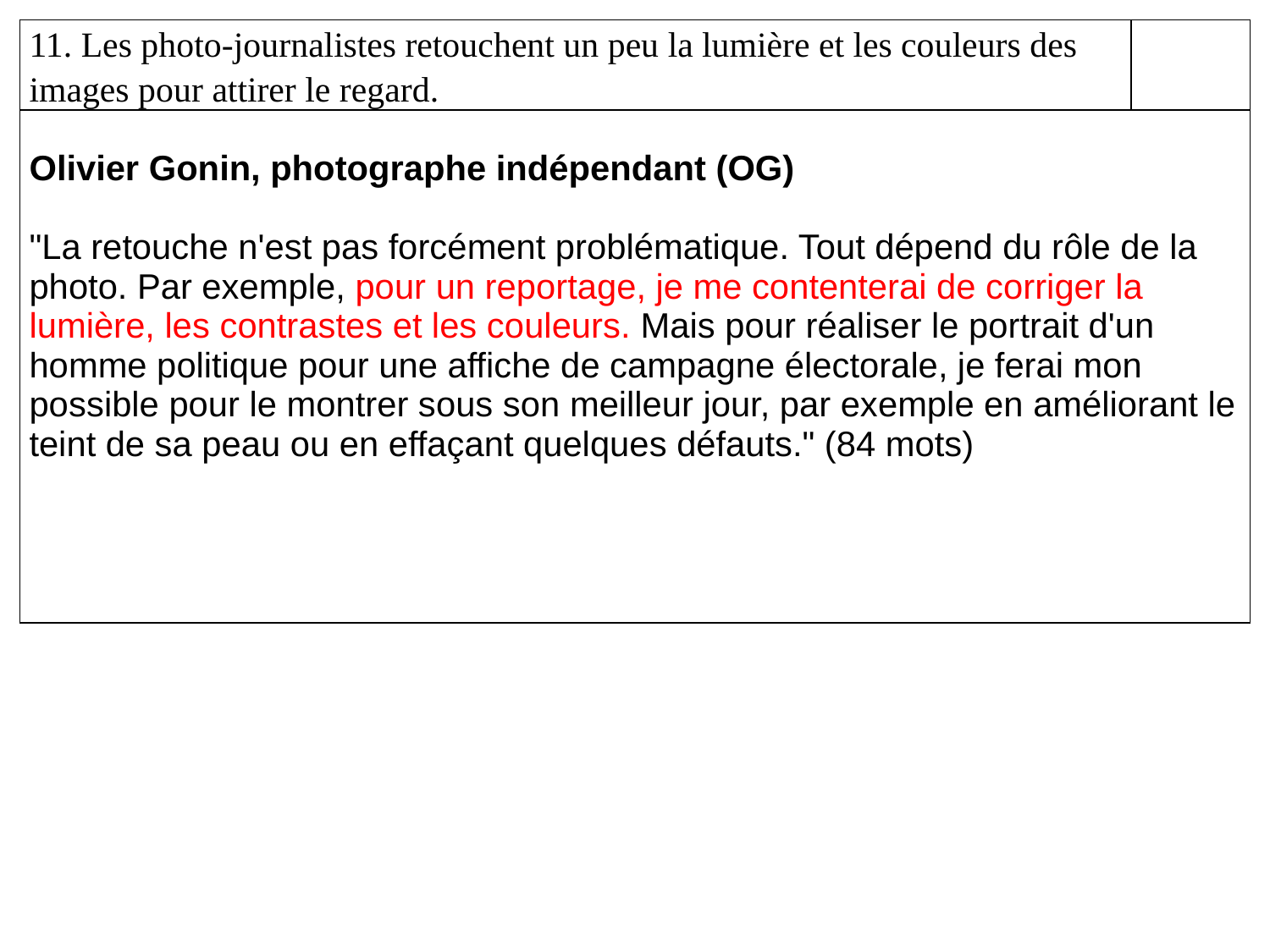

| 11. Les photo-journalistes retouchent un peu la lumière et les couleurs des images pour attirer le regard. |  |
| --- | --- |
| Olivier Gonin, photographe indépendant (OG) "La retouche n'est pas forcément problématique. Tout dépend du rôle de la photo. Par exemple, pour un reportage, je me contenterai de corriger la lumière, les contrastes et les couleurs. Mais pour réaliser le portrait d'un homme politique pour une affiche de campagne électorale, je ferai mon possible pour le montrer sous son meilleur jour, par exemple en améliorant le teint de sa peau ou en effaçant quelques défauts." (84 mots) |  |